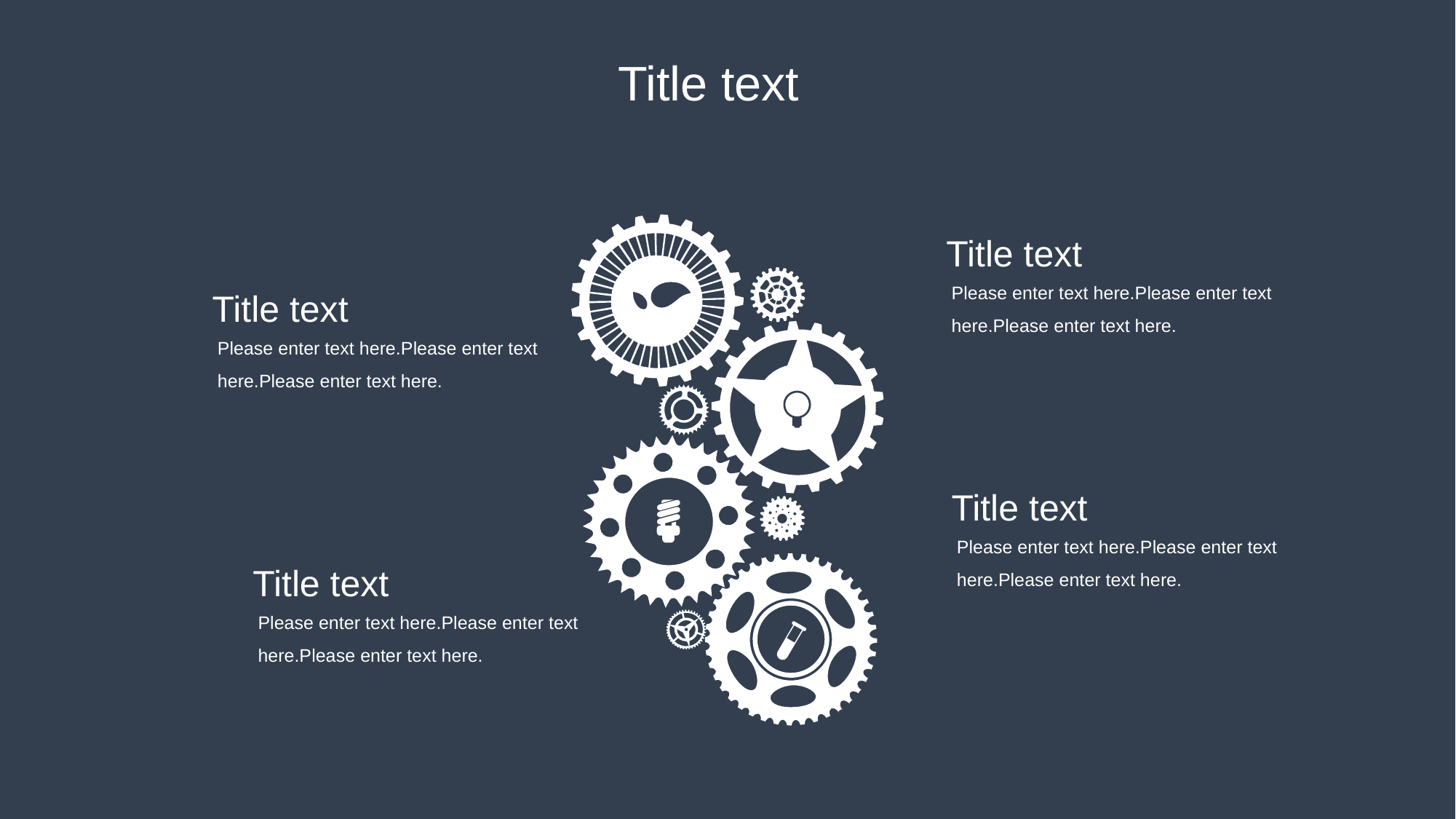

Title text

Title text
Please enter text here.Please enter text here.Please enter text here.
Title text
Please enter text here.Please enter text here.Please enter text here.
Title text
Please enter text here.Please enter text here.Please enter text here.
Title text
Please enter text here.Please enter text here.Please enter text here.